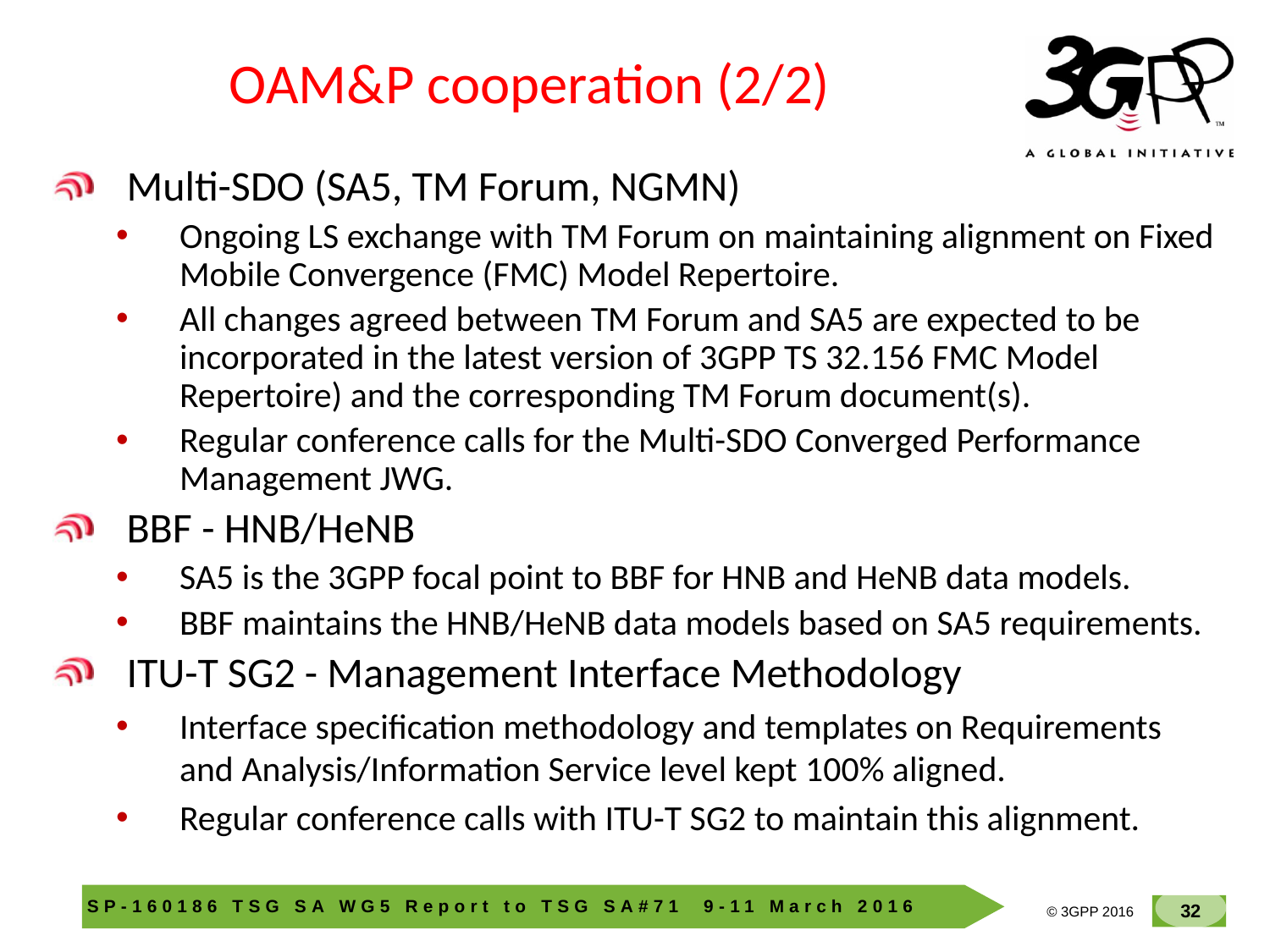

# OAM&P cooperation (2/2)
Multi-SDO (SA5, TM Forum, NGMN)
Ongoing LS exchange with TM Forum on maintaining alignment on Fixed Mobile Convergence (FMC) Model Repertoire.
All changes agreed between TM Forum and SA5 are expected to be incorporated in the latest version of 3GPP TS 32.156 FMC Model Repertoire) and the corresponding TM Forum document(s).
Regular conference calls for the Multi-SDO Converged Performance Management JWG.
BBF - HNB/HeNB
SA5 is the 3GPP focal point to BBF for HNB and HeNB data models.
BBF maintains the HNB/HeNB data models based on SA5 requirements.
ITU-T SG2 - Management Interface Methodology
Interface specification methodology and templates on Requirements and Analysis/Information Service level kept 100% aligned.
Regular conference calls with ITU-T SG2 to maintain this alignment.